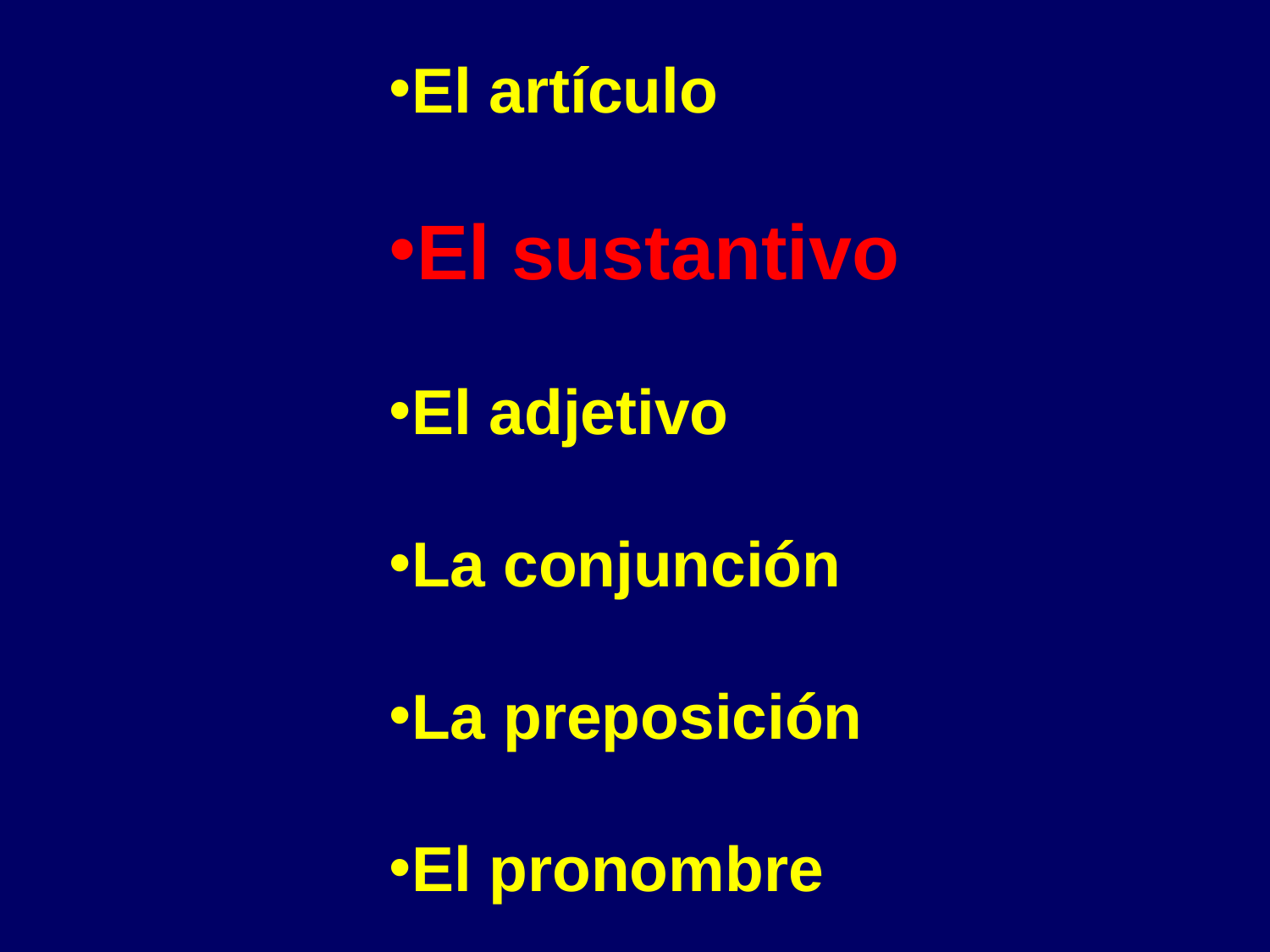

El artículo

El sustantivo

El adjetivo

La conjunción

La preposición

El pronombre